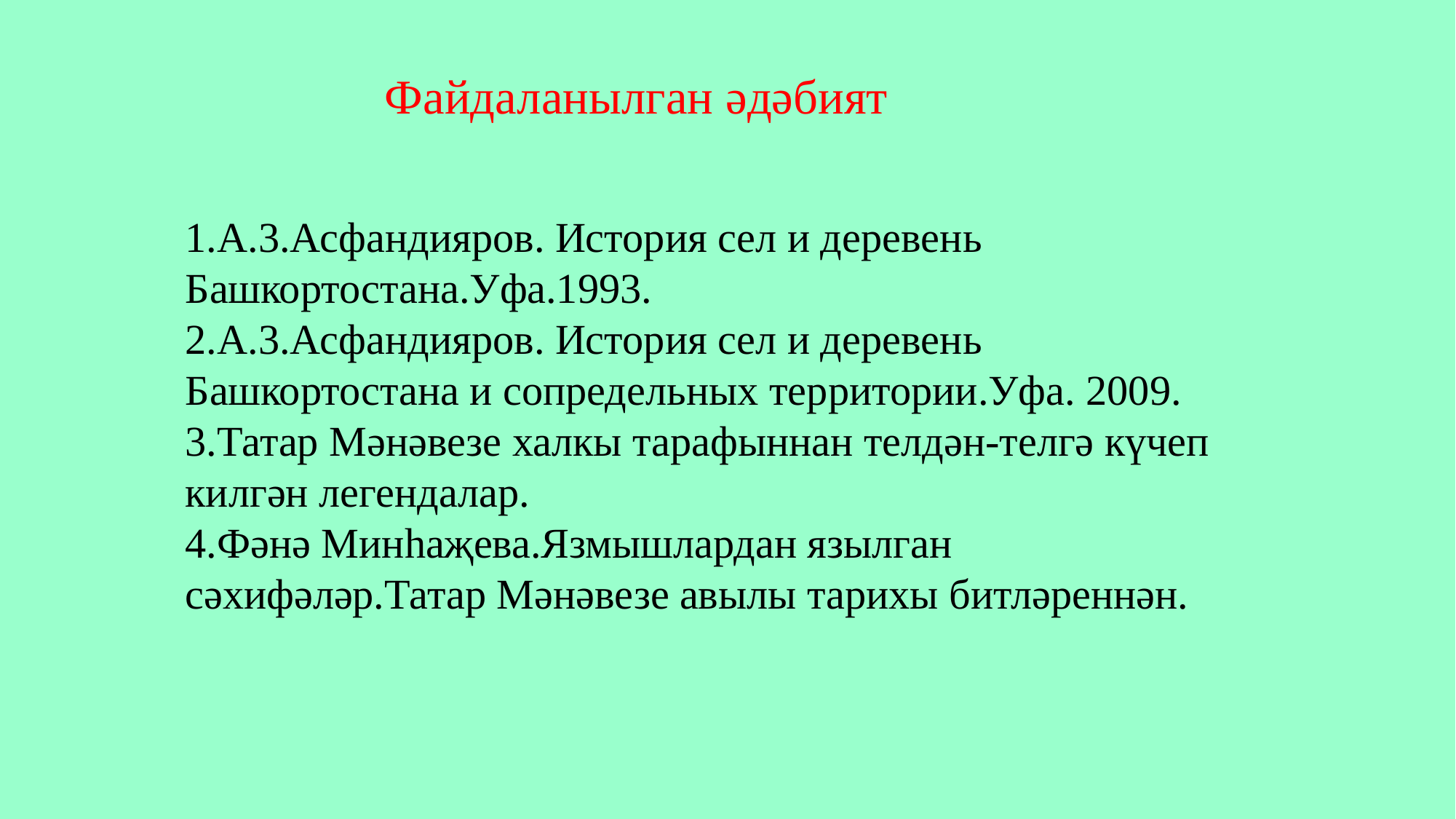

Файдаланылган әдәбият
1.А.3.Асфандияров. История сел и деревень Башкортостана.Уфа.1993.
2.А.3.Асфандияров. История сел и деревень Башкортостана и сопредельных территории.Уфа. 2009.
3.Татар Мәнәвезе халкы тарафыннан телдән-телгә күчеп килгән легендалар.
4.Фәнә Минhаҗева.Язмышлардан язылган сәхифәләр.Татар Мәнәвезе авылы тарихы битләреннән.